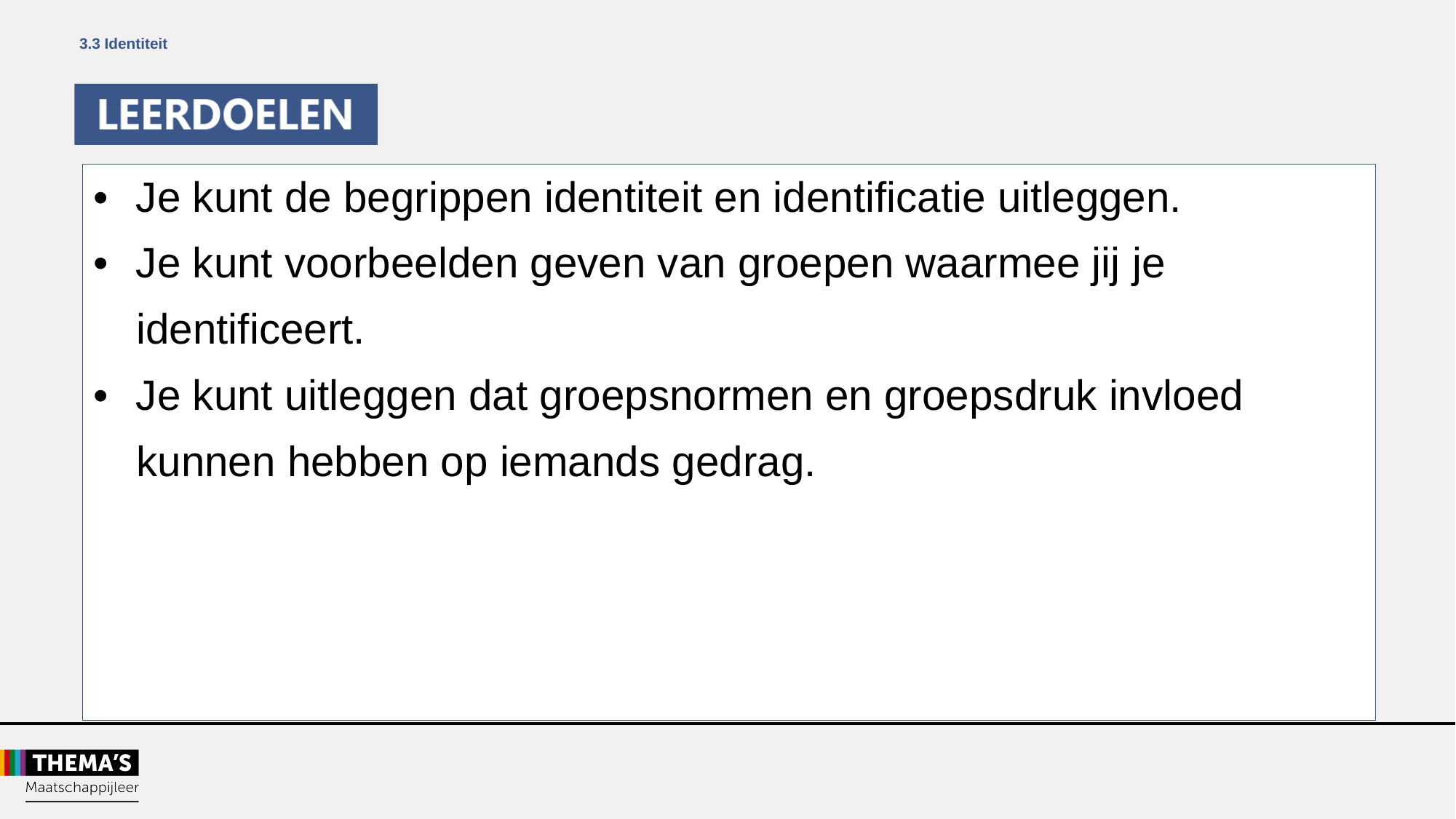

3.3 Identiteit
•	Je kunt de begrippen identiteit en identificatie uitleggen.
•	Je kunt voorbeelden geven van groepen waarmee jij je
identificeert.
•	Je kunt uitleggen dat groepsnormen en groepsdruk invloed
kunnen hebben op iemands gedrag.